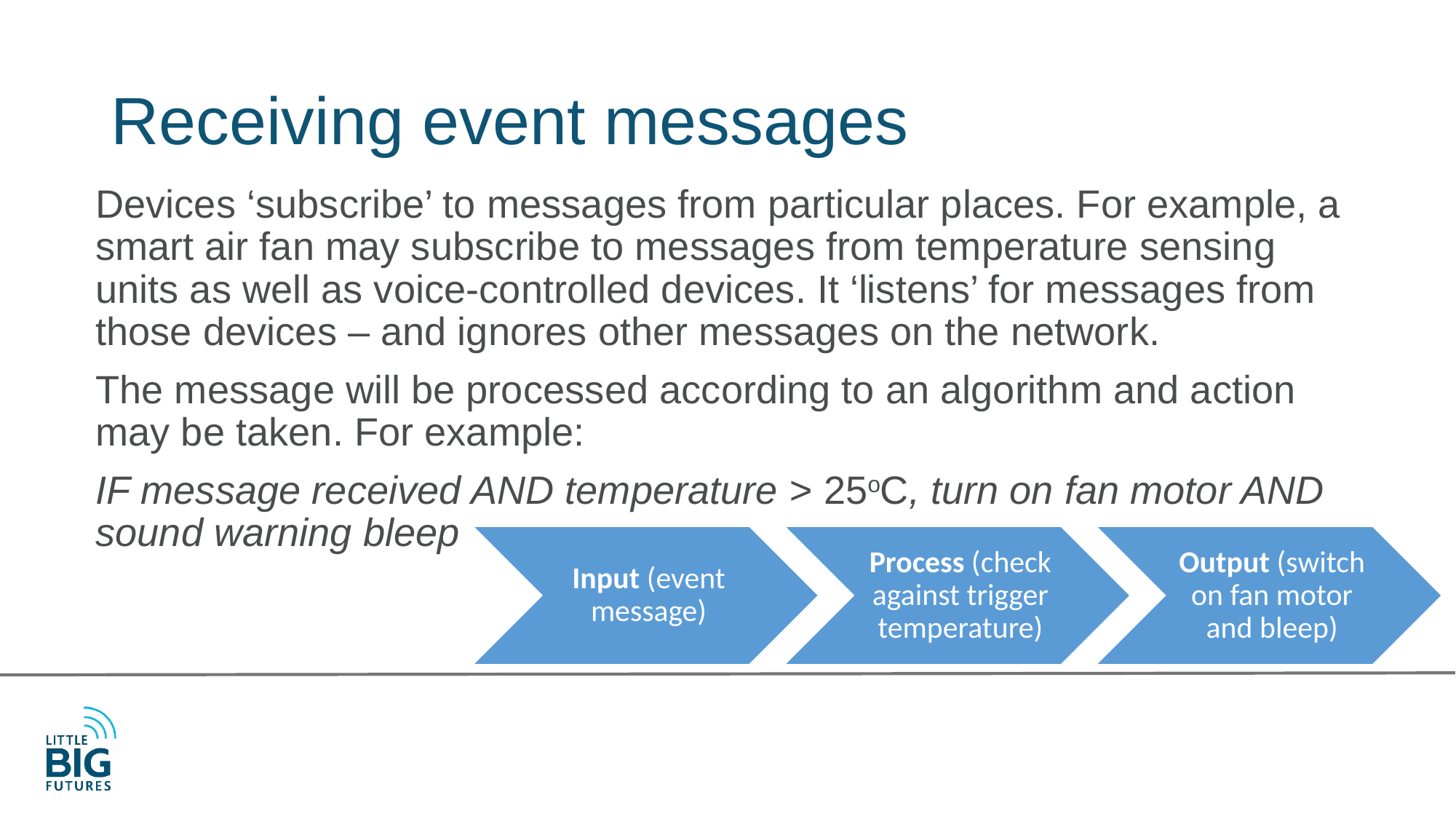

# Receiving event messages
Devices ‘subscribe’ to messages from particular places. For example, a smart air fan may subscribe to messages from temperature sensing units as well as voice-controlled devices. It ‘listens’ for messages from those devices – and ignores other messages on the network.
The message will be processed according to an algorithm and action may be taken. For example:
IF message received AND temperature > 25oC, turn on fan motor AND sound warning bleep
Input (event message)
Process (check against trigger temperature)
Output (switch on fan motor and bleep)